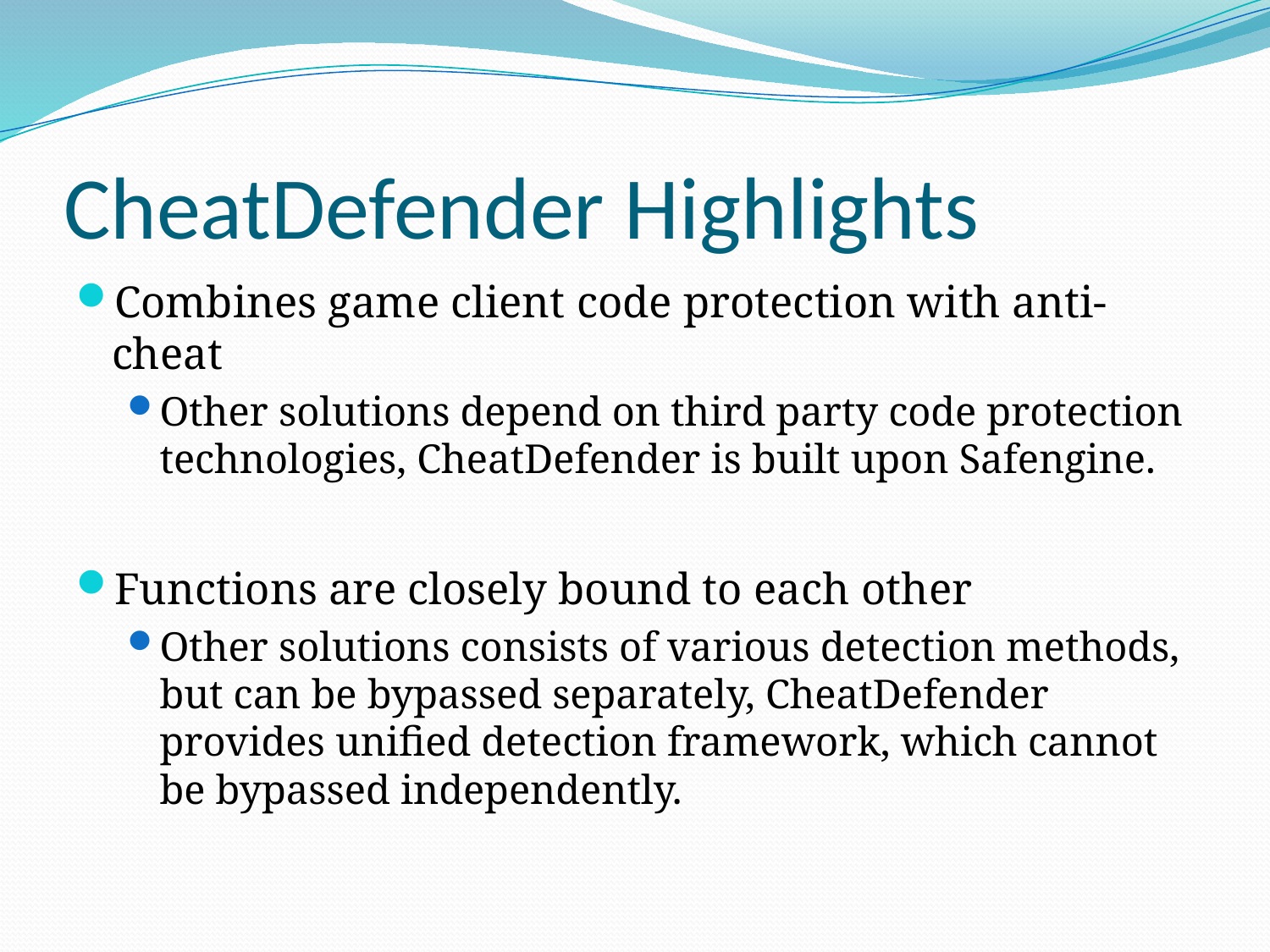

# CheatDefender Highlights
Combines game client code protection with anti-cheat
Other solutions depend on third party code protection technologies, CheatDefender is built upon Safengine.

Functions are closely bound to each other
Other solutions consists of various detection methods, but can be bypassed separately, CheatDefender provides unified detection framework, which cannot be bypassed independently.